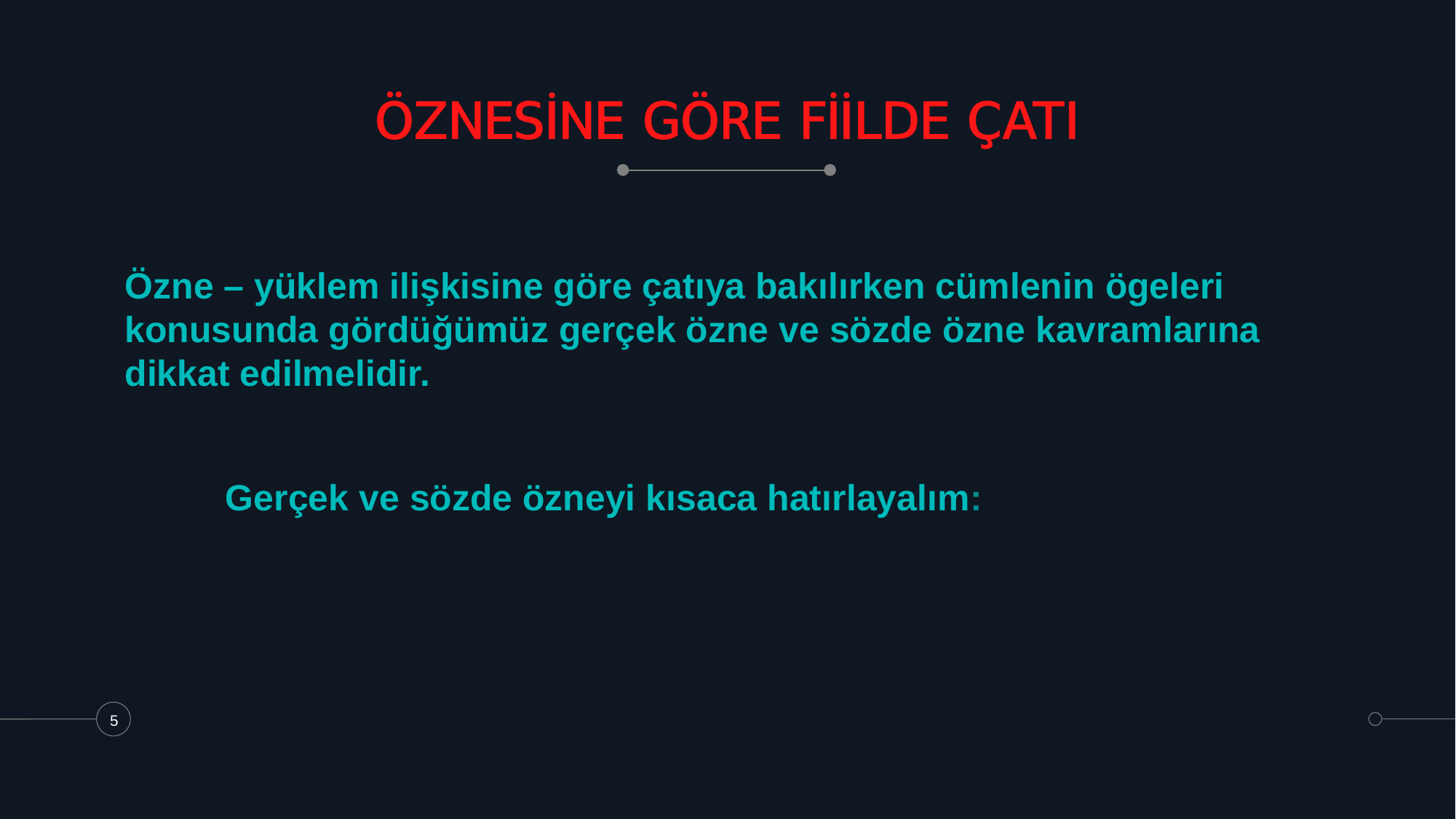

# ÖZNESİNE GÖRE FİİLDE ÇATI
Özne – yüklem ilişkisine göre çatıya bakılırken cümlenin ögeleri konusunda gördüğümüz gerçek özne ve sözde özne kavramlarına dikkat edilmelidir.
Gerçek ve sözde özneyi kısaca hatırlayalım:
5